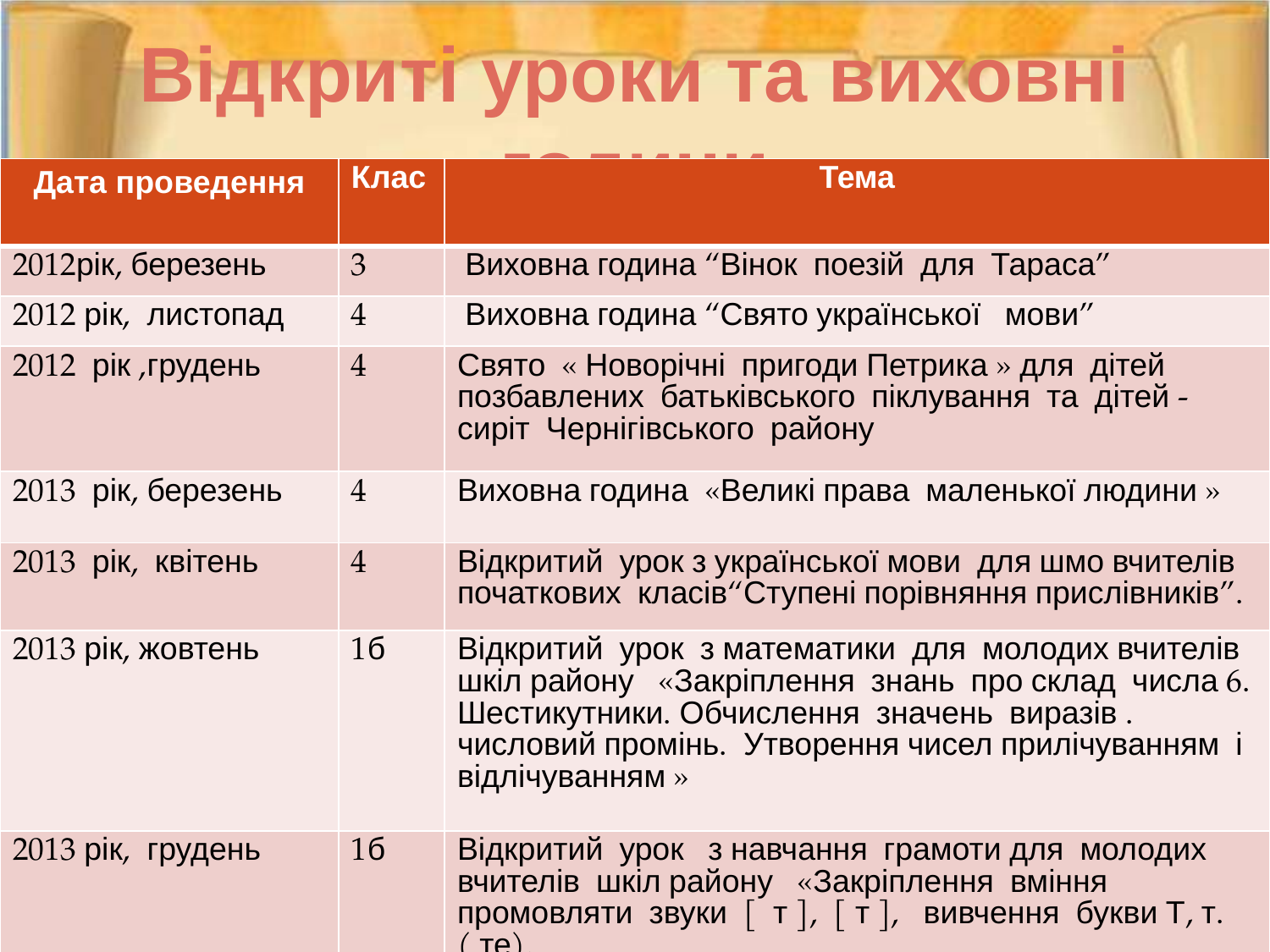

# Відкриті уроки та виховні години
| Дата проведення | Клас | Тема |
| --- | --- | --- |
| 2012рік, березень | 3 | Виховна година “Вінок поезій для Тараса” |
| 2012 рік, листопад | 4 | Виховна година “Свято української мови” |
| 2012 рік ,грудень | 4 | Свято « Новорічні пригоди Петрика » для дітей позбавлених батьківського піклування та дітей - сиріт Чернігівського району |
| 2013 рік, березень | 4 | Виховна година «Великі права маленької людини » |
| 2013 рік, квітень | 4 | Відкритий урок з української мови для шмо вчителів початкових класів“Ступені порівняння прислівників”. |
| 2013 рік, жовтень | 1б | Відкритий урок з математики для молодих вчителів шкіл району «Закріплення знань про склад числа 6. Шестикутники. Обчислення значень виразів . числовий промінь. Утворення чисел прилічуванням і відлічуванням » |
| 2013 рік, грудень | 1б | Відкритий урок з навчання грамоти для молодих вчителів шкіл району «Закріплення вміння промовляти звуки [ т ], [ т ], вивчення букви Т, т. ( те). |